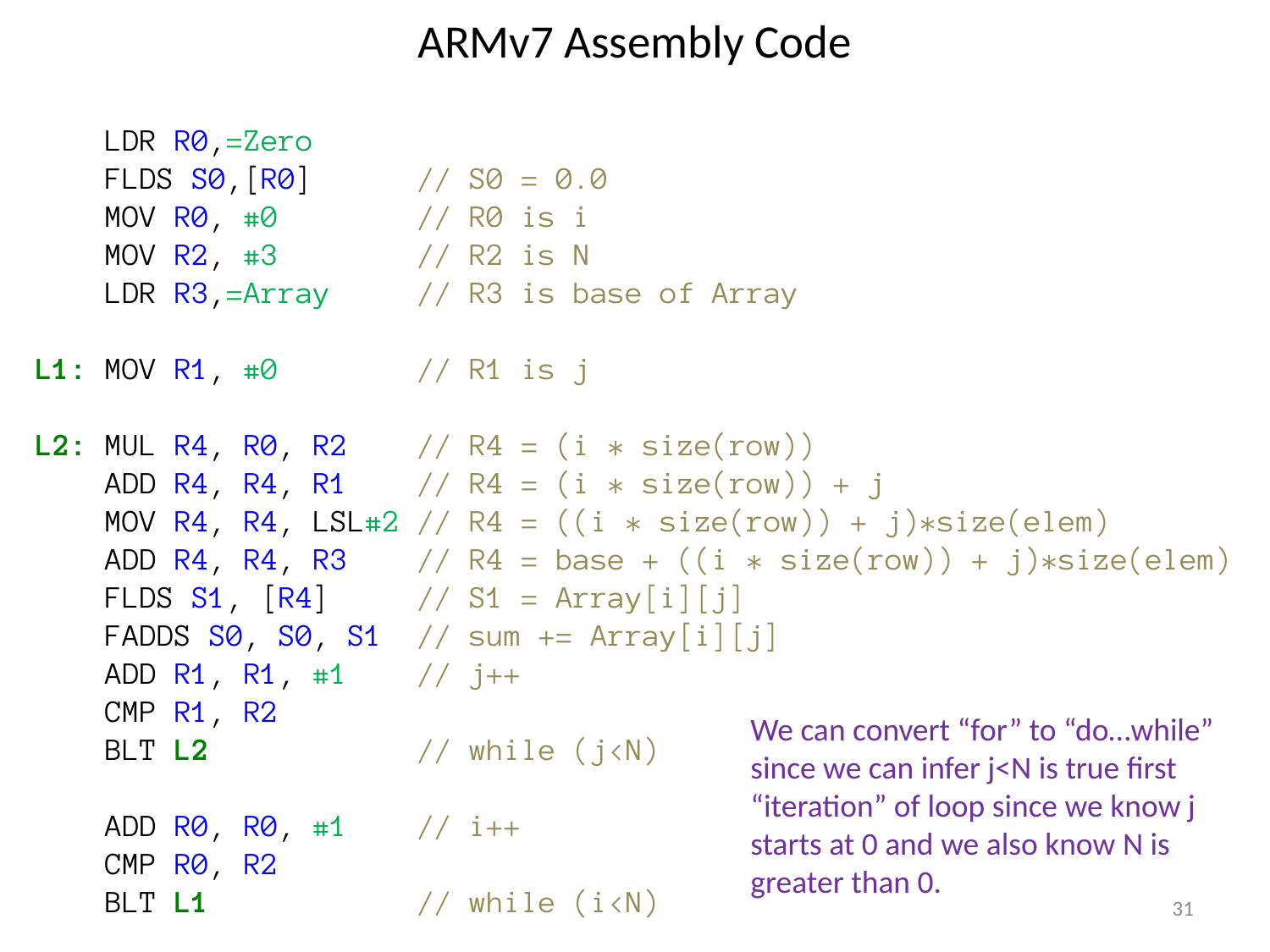

# ARMv7 Assembly Code
    LDR R0,=Zero
    FLDS S0,[R0]      // S0 = 0.0
    MOV R0, #0        // R0 is i
    MOV R2, #3        // R2 is N
    LDR R3,=Array     // R3 is base of Array

L1: MOV R1, #0        // R1 is j

L2: MUL R4, R0, R2    // R4 = (i * size(row))
    ADD R4, R4, R1    // R4 = (i * size(row)) + j
    MOV R4, R4, LSL#2 // R4 = ((i * size(row)) + j)*size(elem)
    ADD R4, R4, R3    // R4 = base + ((i * size(row)) + j)*size(elem)
    FLDS S1, [R4]     // S1 = Array[i][j]
    FADDS S0, S0, S1  // sum += Array[i][j]
    ADD R1, R1, #1    // j++
    CMP R1, R2
    BLT L2            // while (j<N)

    ADD R0, R0, #1    // i++
    CMP R0, R2
    BLT L1            // while (i<N)
We can convert “for” to “do…while” since we can infer j<N is true first “iteration” of loop since we know j starts at 0 and we also know N is greater than 0.
31